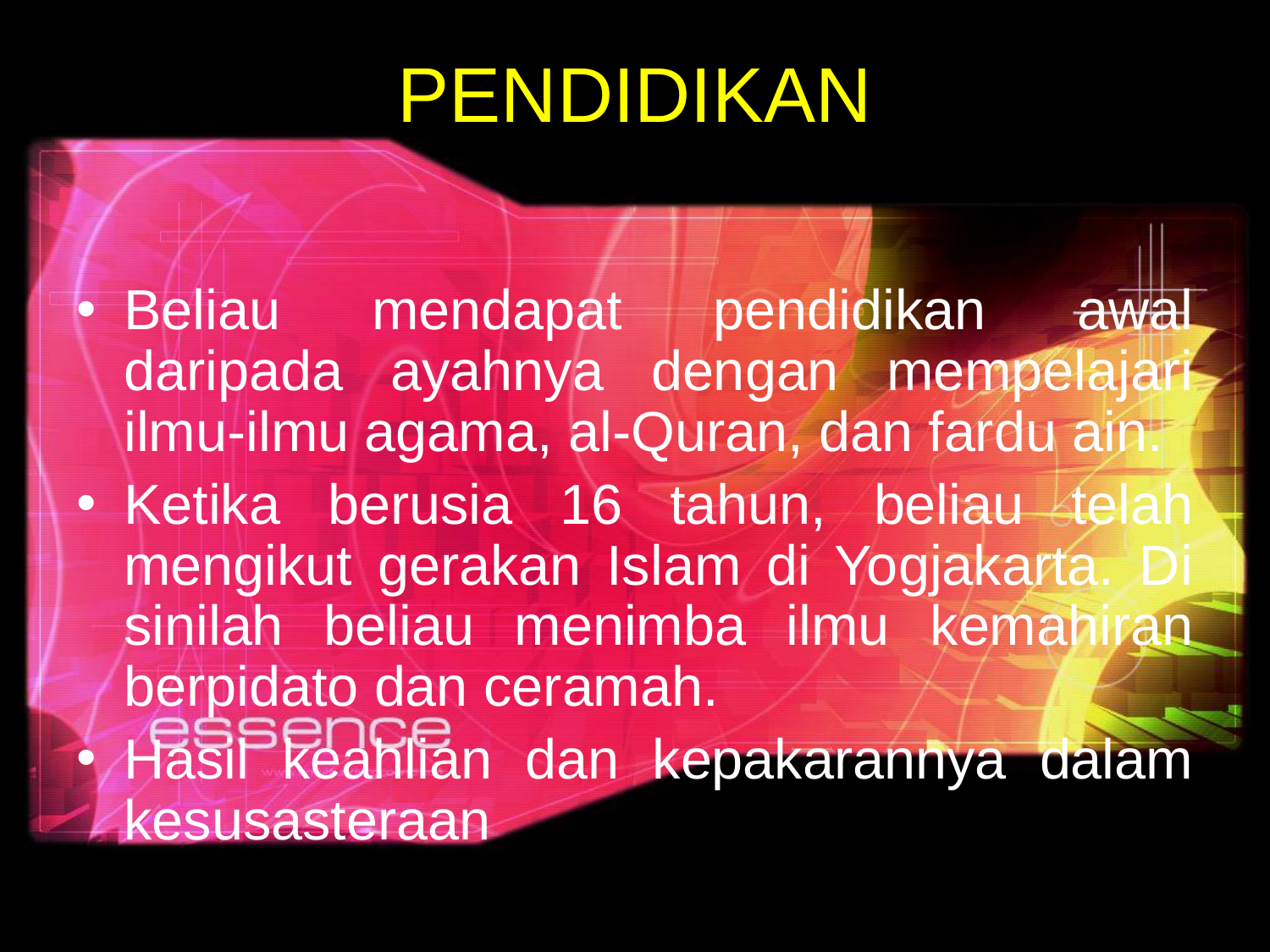

# PENDIDIKAN
Beliau mendapat pendidikan awal daripada ayahnya dengan mempelajari ilmu-ilmu agama, al-Quran, dan fardu ain.
Ketika berusia 16 tahun, beliau telah mengikut gerakan Islam di Yogjakarta. Di sinilah beliau menimba ilmu kemahiran berpidato dan ceramah.
Hasil keahlian dan kepakarannya dalam kesusasteraan